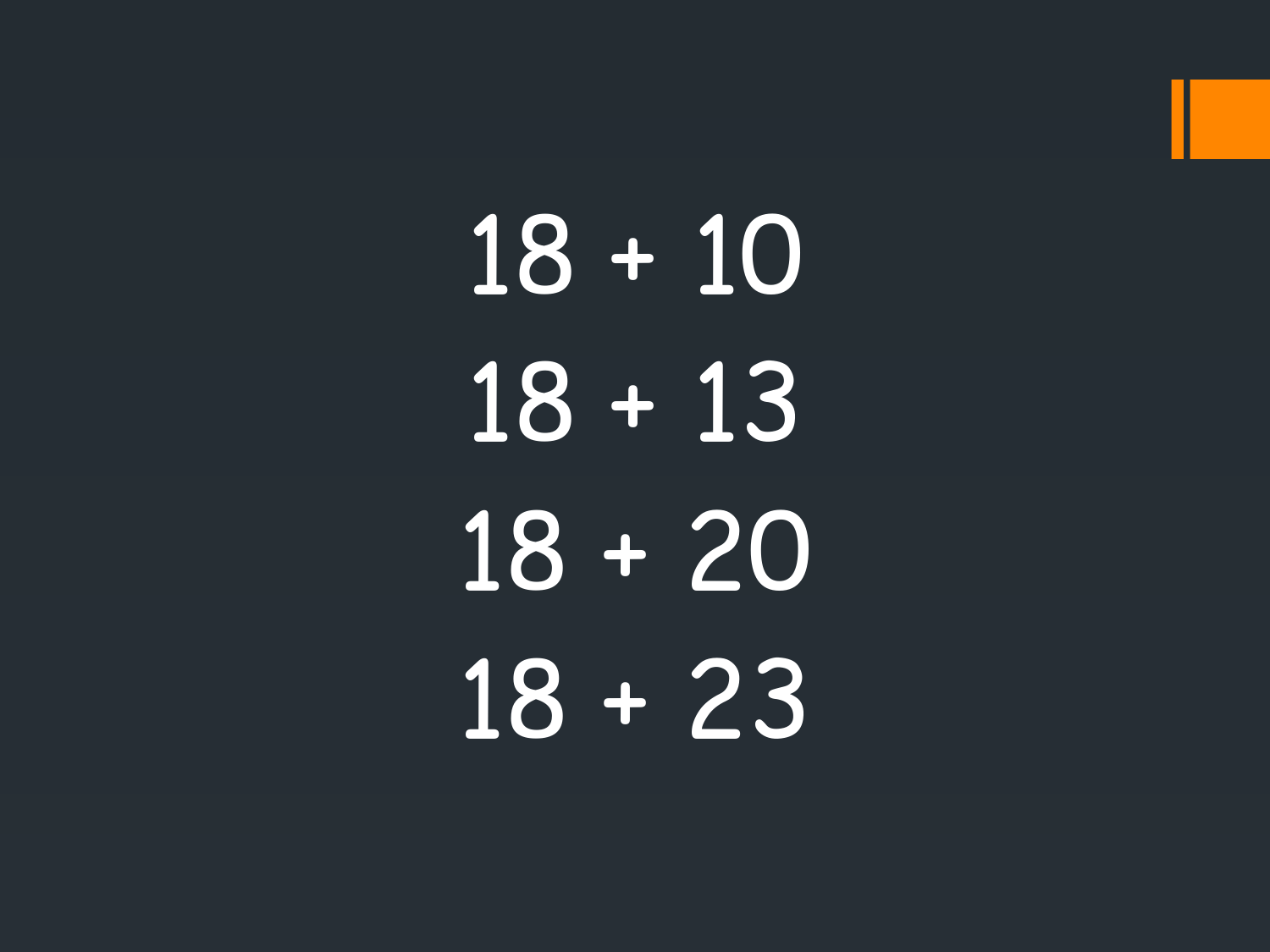

18 + 10
18 + 13
18 + 20
18 + 23